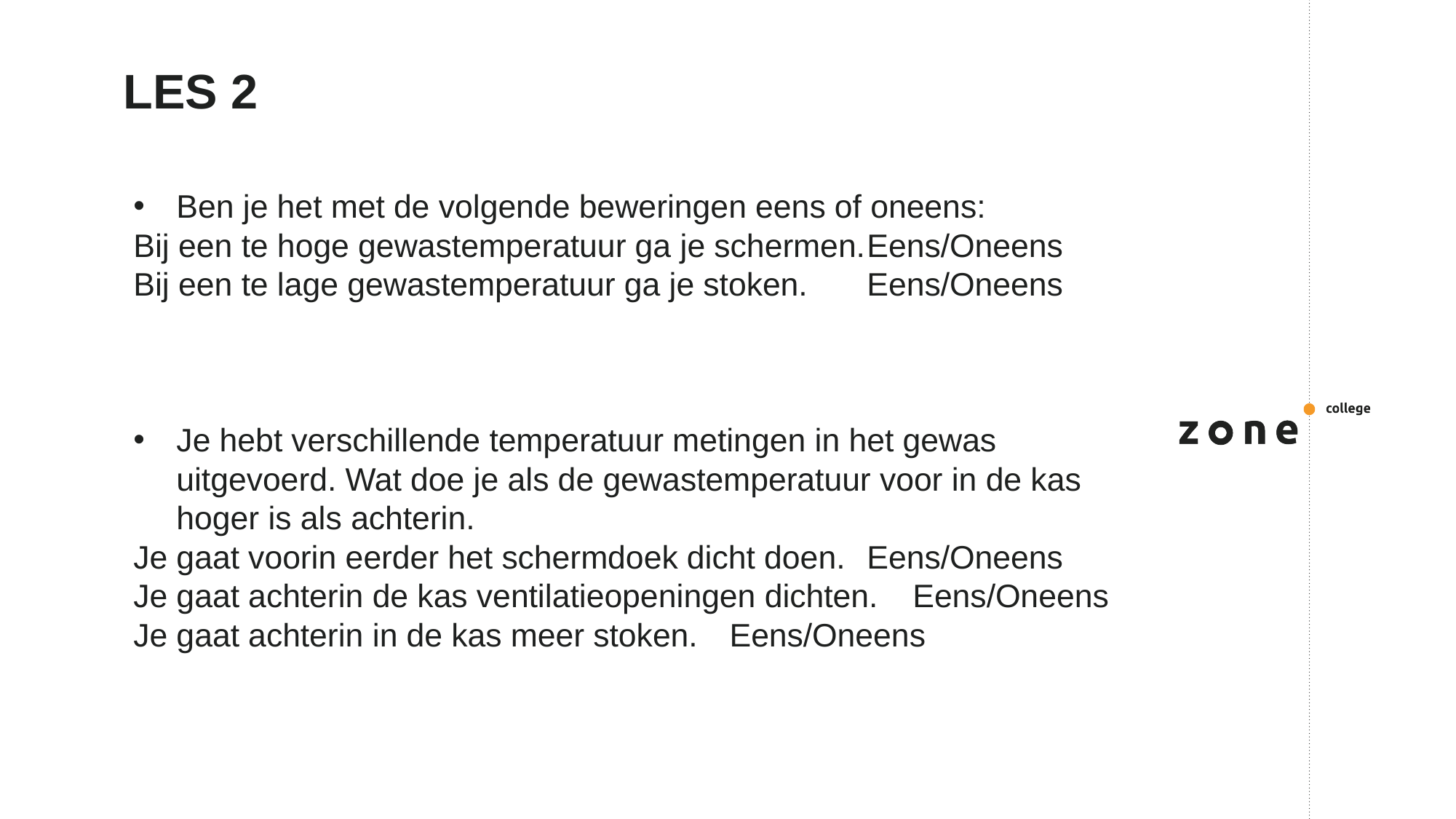

# LES 2
Ben je het met de volgende beweringen eens of oneens:
Bij een te hoge gewastemperatuur ga je schermen.	Eens/Oneens
Bij een te lage gewastemperatuur ga je stoken.		Eens/Oneens

Je hebt verschillende temperatuur metingen in het gewas uitgevoerd. Wat doe je als de gewastemperatuur voor in de kas hoger is als achterin.
Je gaat voorin eerder het schermdoek dicht doen.	Eens/Oneens
Je gaat achterin de kas ventilatieopeningen dichten.	Eens/Oneens
Je gaat achterin in de kas meer stoken.			Eens/Oneens